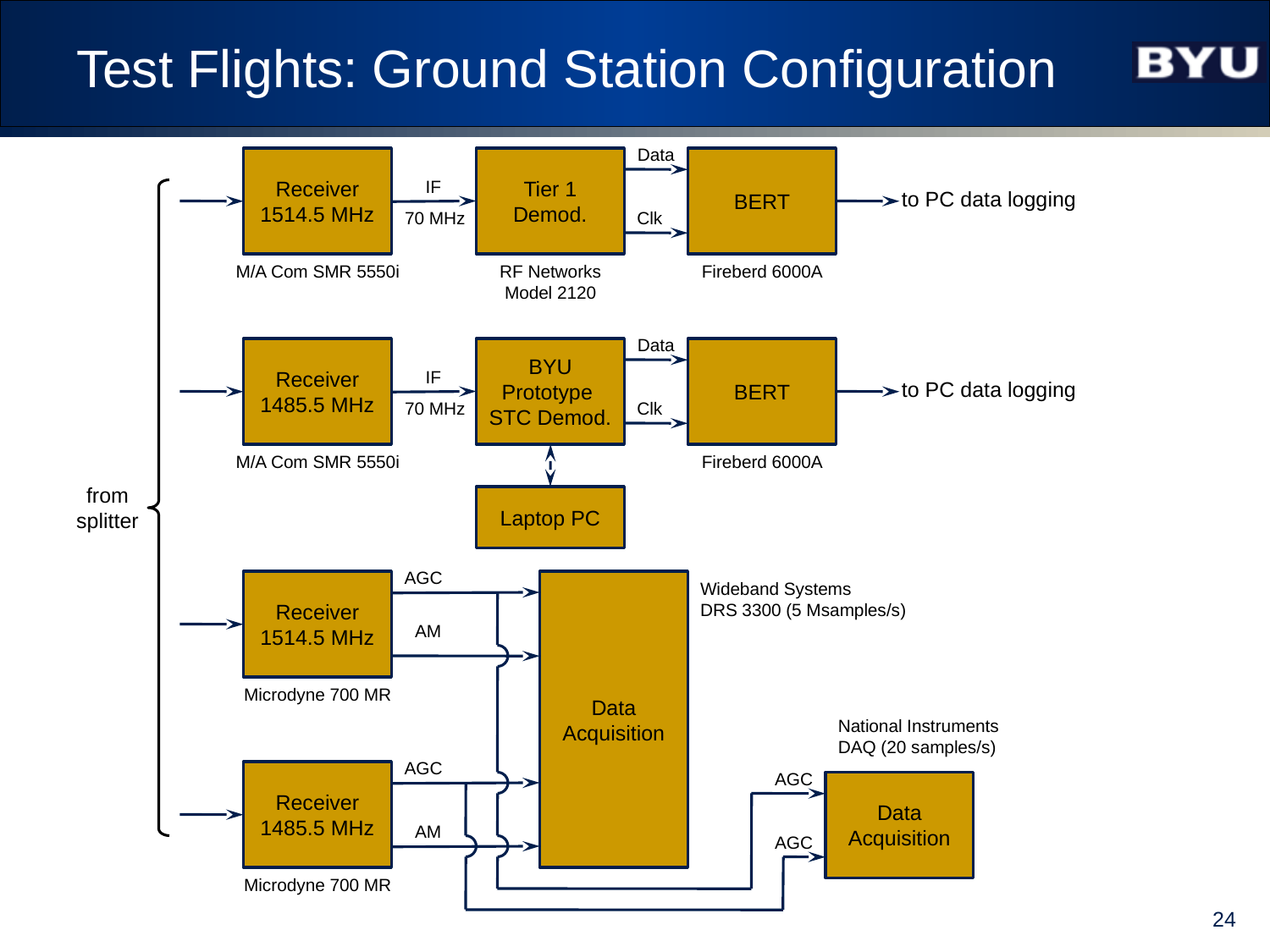

# Test Flights: Ground Station Configuration
Data
Receiver
1514.5 MHz
Tier 1
Demod.
BERT
IF

to PC data logging
70 MHz
Clk
M/A Com SMR 5550i
RF Networks
Model 2120
Fireberd 6000A
Data
Receiver
1485.5 MHz
BYU
Prototype
STC Demod.
BERT
IF
to PC data logging
70 MHz
Clk
M/A Com SMR 5550i
Fireberd 6000A
from splitter
Laptop PC
AGC
Receiver
1514.5 MHz
Data Acquisition
Wideband Systems
DRS 3300 (5 Msamples/s)
AM

Microdyne 700 MR
National Instruments
DAQ (20 samples/s)
AGC
Receiver
1485.5 MHz
AGC

Data Acquisition
AM
AGC

Microdyne 700 MR
24